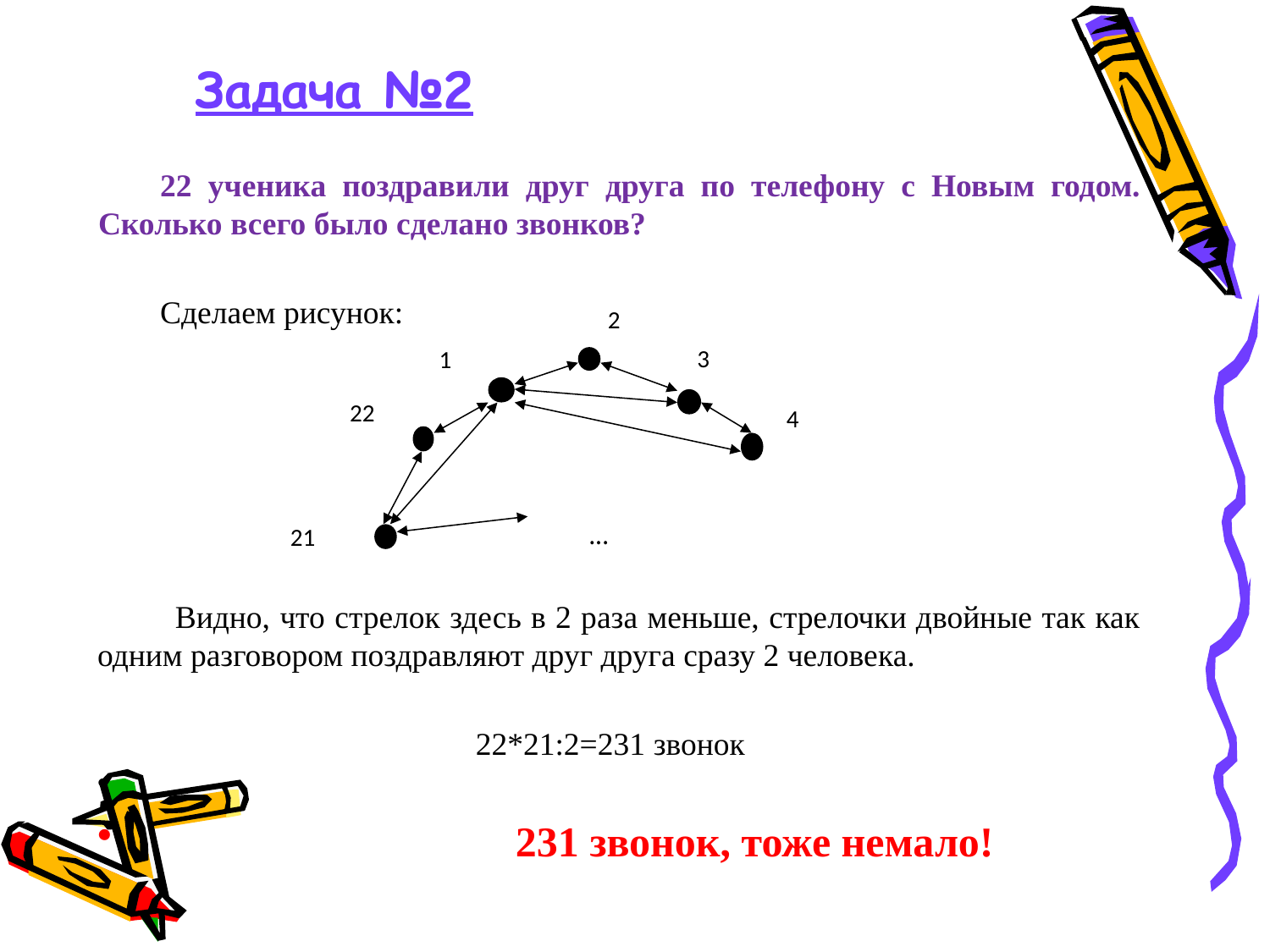

Задача №2
22 ученика поздравили друг друга по телефону с Новым годом. Сколько всего было сделано звонков?

Сделаем рисунок:

        Видно, что стрелок здесь в 2 раза меньше, стрелочки двойные так как одним разговором поздравляют друг друга сразу 2 человека.

                                               22*21:2=231 звонок

                                   231 звонок, тоже немало!
2
3
1

22
4
21
…